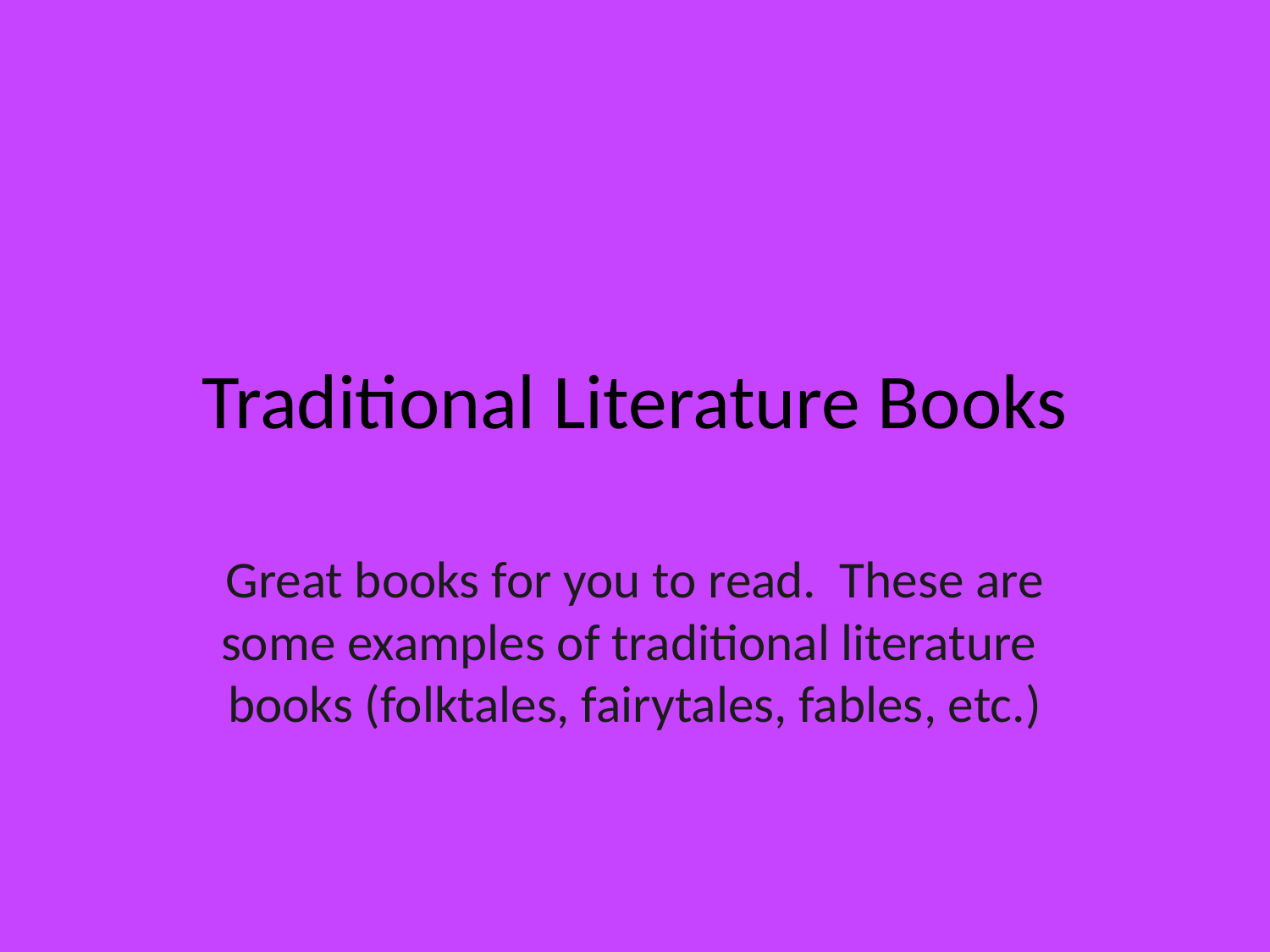

# Traditional Literature Books
Great books for you to read.  These are some examples of traditional literature  books (folktales, fairytales, fables, etc.)